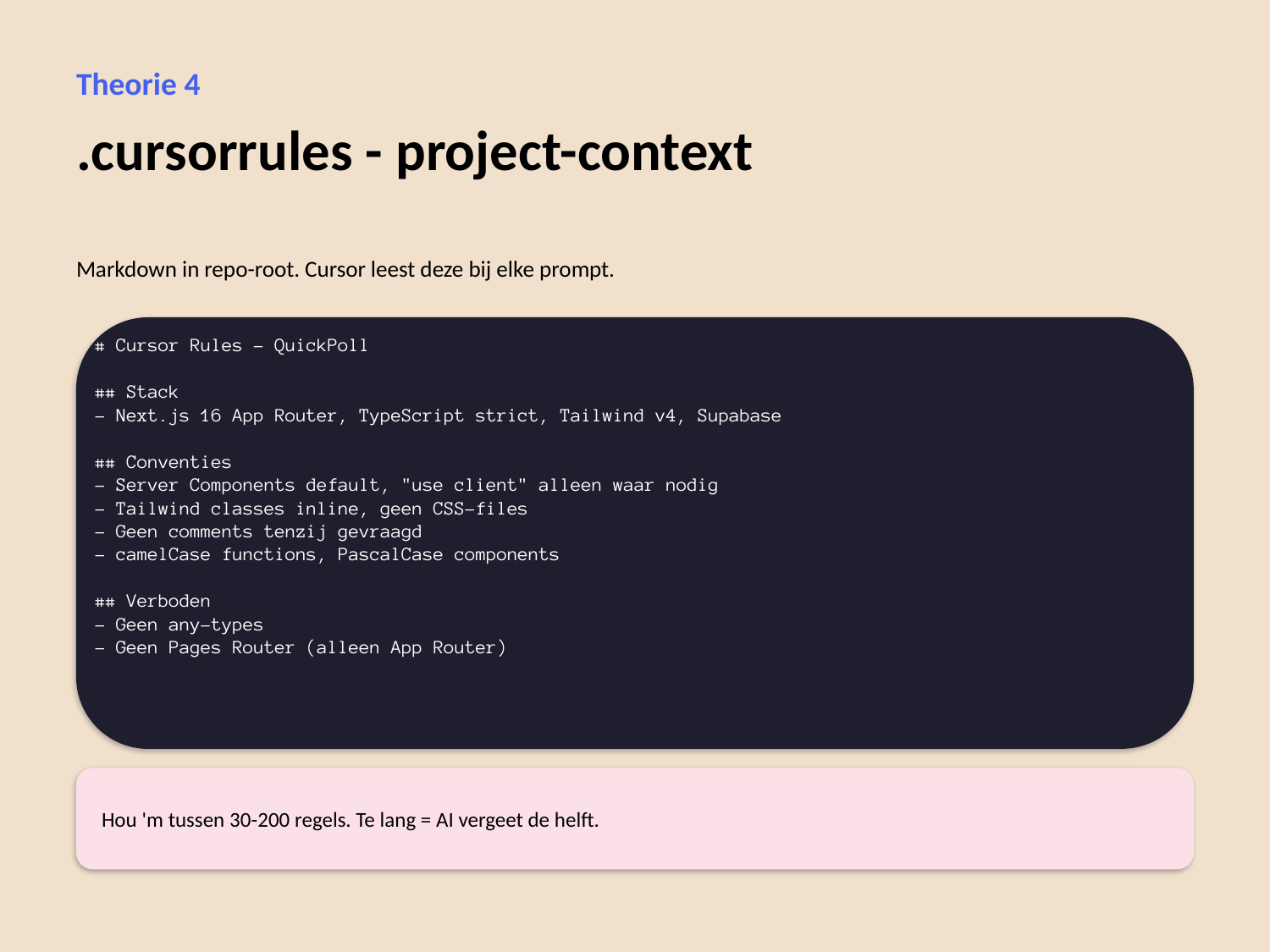

Theorie 4
.cursorrules - project-context
Markdown in repo-root. Cursor leest deze bij elke prompt.

# Cursor Rules - QuickPoll

## Stack
- Next.js 16 App Router, TypeScript strict, Tailwind v4, Supabase

## Conventies
- Server Components default, "use client" alleen waar nodig
- Tailwind classes inline, geen CSS-files
- Geen comments tenzij gevraagd
- camelCase functions, PascalCase components

## Verboden
- Geen any-types
- Geen Pages Router (alleen App Router)

Hou 'm tussen 30-200 regels. Te lang = AI vergeet de helft.